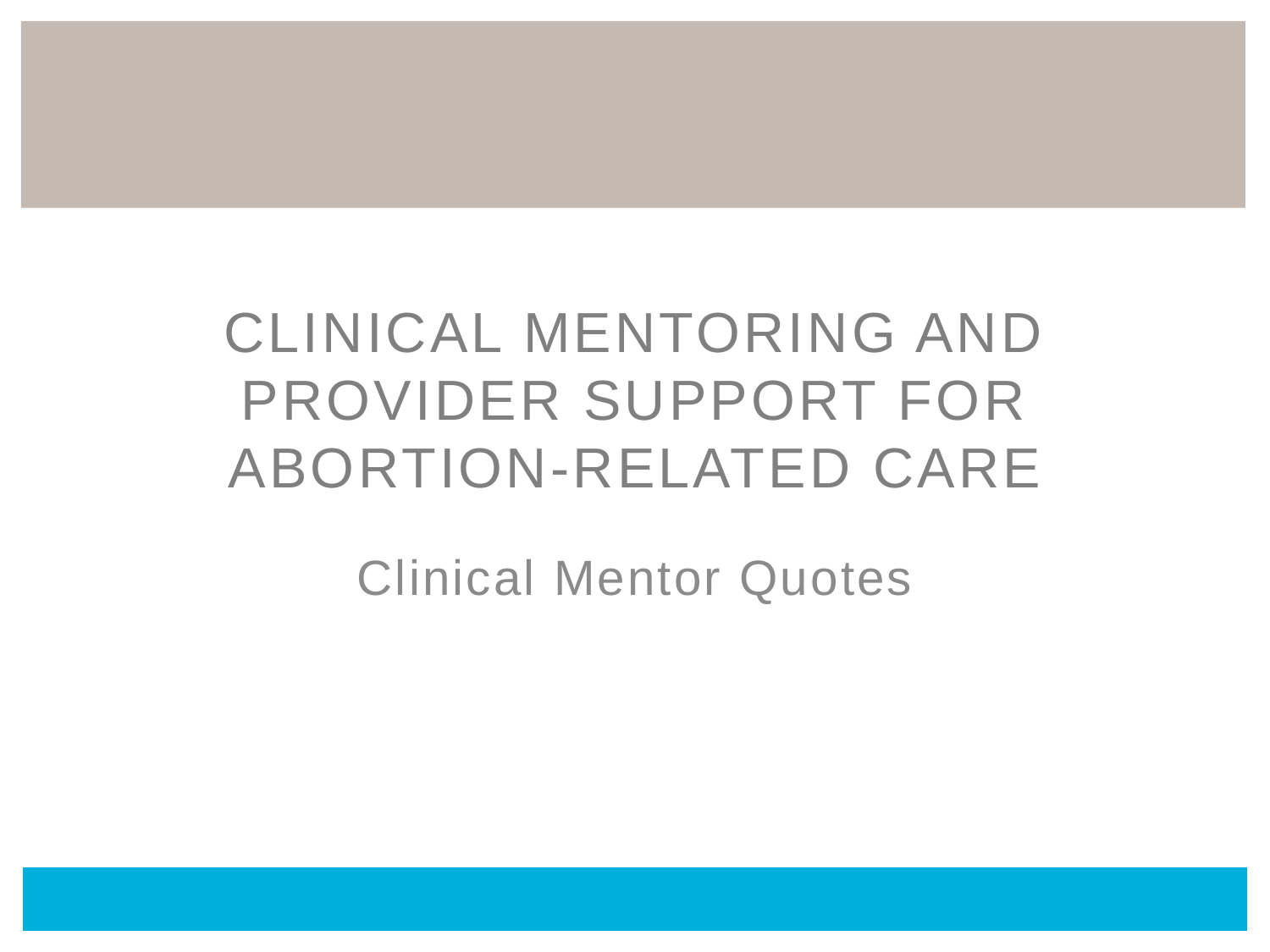

# Clinical Mentoring and Provider support for abortion-related care
Clinical Mentor Quotes